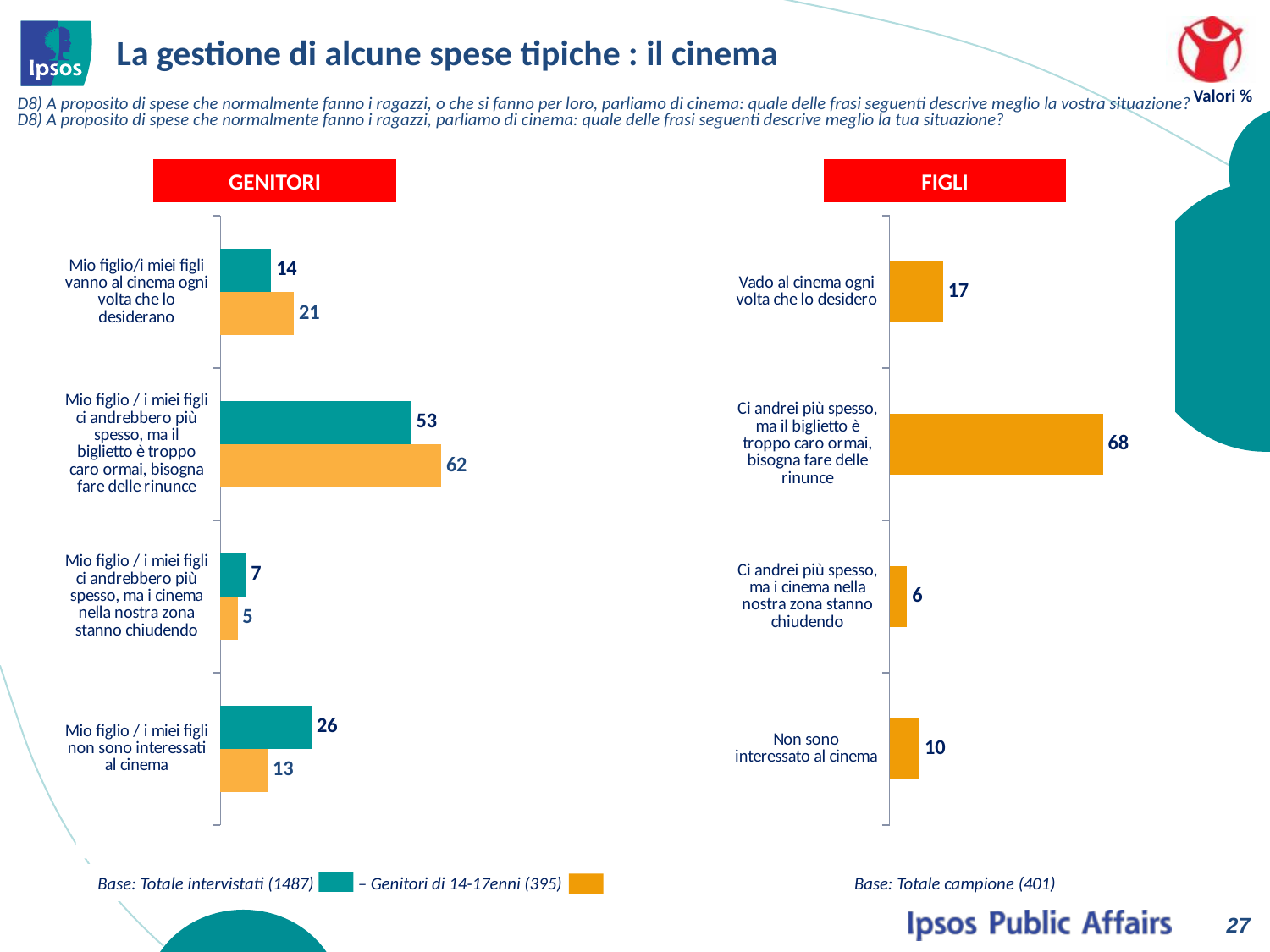

# La gestione di alcune spese tipiche : il cinema
Valori %
D8) A proposito di spese che normalmente fanno i ragazzi, o che si fanno per loro, parliamo di cinema: quale delle frasi seguenti descrive meglio la vostra situazione?
D8) A proposito di spese che normalmente fanno i ragazzi, parliamo di cinema: quale delle frasi seguenti descrive meglio la tua situazione?
GENITORI
FIGLI

### Chart

| Category | 2013 | gen |
|---|---|---|
| Mio figlio/i miei figli vanno al cinema ogni volta che lo desiderano | 14.2 | 20.5 |
| Mio figlio / i miei figli ci andrebbero più spesso, ma il biglietto è troppo caro ormai, bisogna fare delle rinunce | 53.2 | 61.5 |
| Mio figlio / i miei figli ci andrebbero più spesso, ma i cinema nella nostra zona stanno chiudendo | 7.2 | 4.8 |
| Mio figlio / i miei figli non sono interessati al cinema | 25.5 | 13.2 |

### Chart

| Category | 2013 |
|---|---|
| Vado al cinema ogni volta che lo desidero | 17.0 |
| Ci andrei più spesso, ma il biglietto è troppo caro ormai, bisogna fare delle rinunce | 67.7 |
| Ci andrei più spesso, ma i cinema nella nostra zona stanno chiudendo | 5.6 |
| Non sono interessato al cinema | 9.6 |
Base: Totale intervistati (1487)           – Genitori di 14-17enni (395)

Base: Totale campione (401)
27